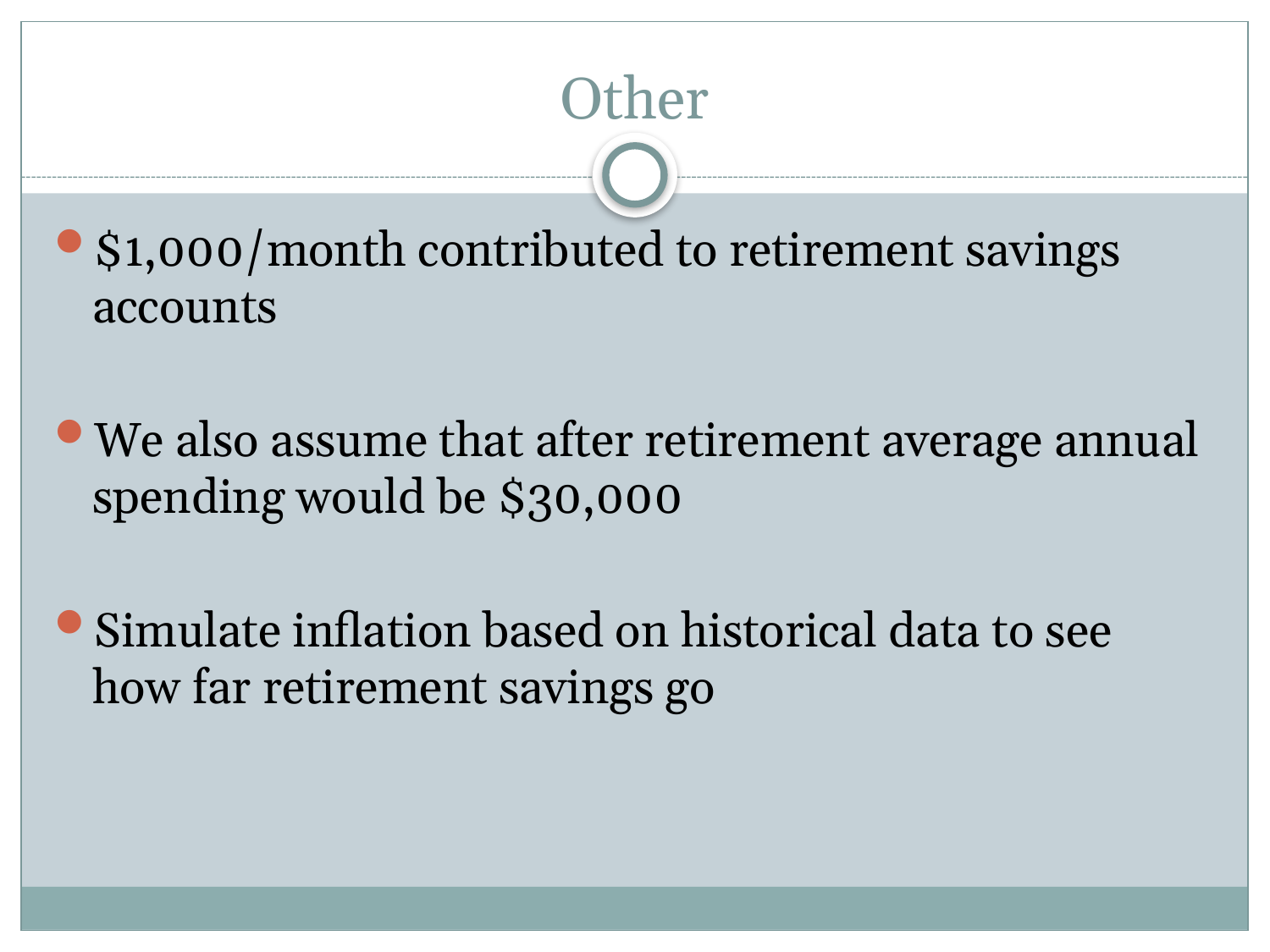

# Other
$1,000/month contributed to retirement savings accounts

We also assume that after retirement average annual spending would be $30,000

Simulate inflation based on historical data to see how far retirement savings go